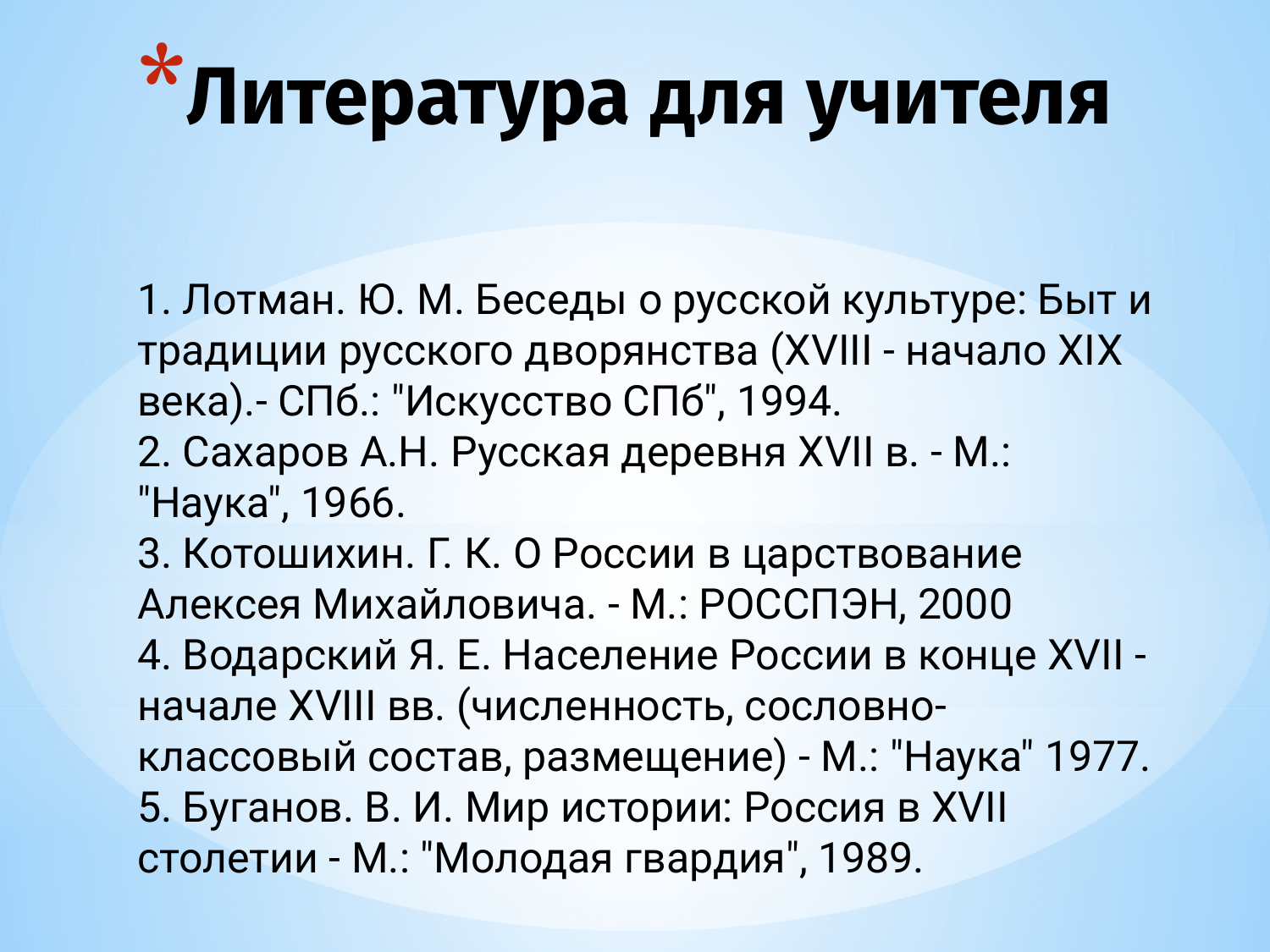

# Литература для учителя
1. Лотман. Ю. М. Беседы о русской культуре: Быт и традиции русского дворянства (XVIII - начало XIX века).- СПб.: "Искусство СПб", 1994.
2. Сахаров А.Н. Русская деревня XVII в. - М.: "Наука", 1966.
3. Котошихин. Г. К. О России в царствование Алексея Михайловича. - М.: РОССПЭН, 2000
4. Водарский Я. Е. Население России в конце XVII -начале XVIII вв. (численность, сословно-классовый состав, размещение) - М.: "Наука" 1977.
5. Буганов. В. И. Мир истории: Россия в XVII столетии - М.: "Молодая гвардия", 1989.